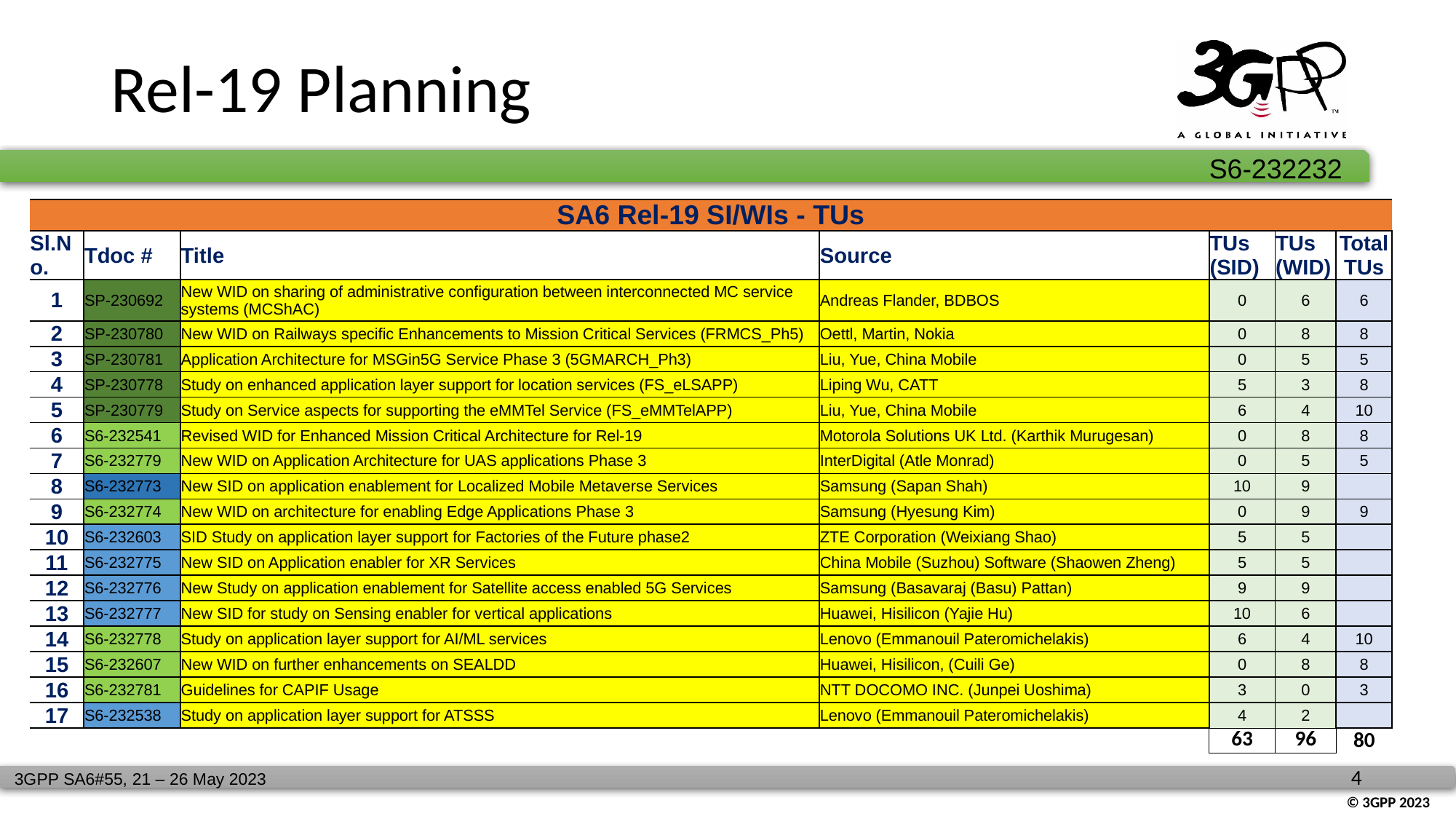

# Rel-19 Planning
| SA6 Rel-19 SI/WIs - TUs |  |  |  |  |  |  |
| --- | --- | --- | --- | --- | --- | --- |
| Sl.No. | Tdoc # | Title | Source | TUs (SID) | TUs (WID) | Total TUs |
| 1 | SP-230692 | New WID on sharing of administrative configuration between interconnected MC service systems (MCShAC) | Andreas Flander, BDBOS | 0 | 6 | 6 |
| 2 | SP-230780 | New WID on Railways specific Enhancements to Mission Critical Services (FRMCS\_Ph5) | Oettl, Martin, Nokia | 0 | 8 | 8 |
| 3 | SP-230781 | Application Architecture for MSGin5G Service Phase 3 (5GMARCH\_Ph3) | Liu, Yue, China Mobile | 0 | 5 | 5 |
| 4 | SP-230778 | Study on enhanced application layer support for location services (FS\_eLSAPP) | Liping Wu, CATT | 5 | 3 | 8 |
| 5 | SP-230779 | Study on Service aspects for supporting the eMMTel Service (FS\_eMMTelAPP) | Liu, Yue, China Mobile | 6 | 4 | 10 |
| 6 | S6-232541 | Revised WID for Enhanced Mission Critical Architecture for Rel-19 | Motorola Solutions UK Ltd. (Karthik Murugesan) | 0 | 8 | 8 |
| 7 | S6-232779 | New WID on Application Architecture for UAS applications Phase 3 | InterDigital (Atle Monrad) | 0 | 5 | 5 |
| 8 | S6-232773 | New SID on application enablement for Localized Mobile Metaverse Services | Samsung (Sapan Shah) | 10 | 9 |  |
| 9 | S6-232774 | New WID on architecture for enabling Edge Applications Phase 3 | Samsung (Hyesung Kim) | 0 | 9 | 9 |
| 10 | S6-232603 | SID Study on application layer support for Factories of the Future phase2 | ZTE Corporation (Weixiang Shao) | 5 | 5 |  |
| 11 | S6-232775 | New SID on Application enabler for XR Services | China Mobile (Suzhou) Software (Shaowen Zheng) | 5 | 5 |  |
| 12 | S6-232776 | New Study on application enablement for Satellite access enabled 5G Services | Samsung (Basavaraj (Basu) Pattan) | 9 | 9 |  |
| 13 | S6-232777 | New SID for study on Sensing enabler for vertical applications | Huawei, Hisilicon (Yajie Hu) | 10 | 6 |  |
| 14 | S6-232778 | Study on application layer support for AI/ML services | Lenovo (Emmanouil Pateromichelakis) | 6 | 4 | 10 |
| 15 | S6-232607 | New WID on further enhancements on SEALDD | Huawei, Hisilicon, (Cuili Ge) | 0 | 8 | 8 |
| 16 | S6-232781 | Guidelines for CAPIF Usage | NTT DOCOMO INC. (Junpei Uoshima) | 3 | 0 | 3 |
| 17 | S6-232538 | Study on application layer support for ATSSS | Lenovo (Emmanouil Pateromichelakis) | 4 | 2 |  |
|  |  |  |  | 63 | 96 | 80 |